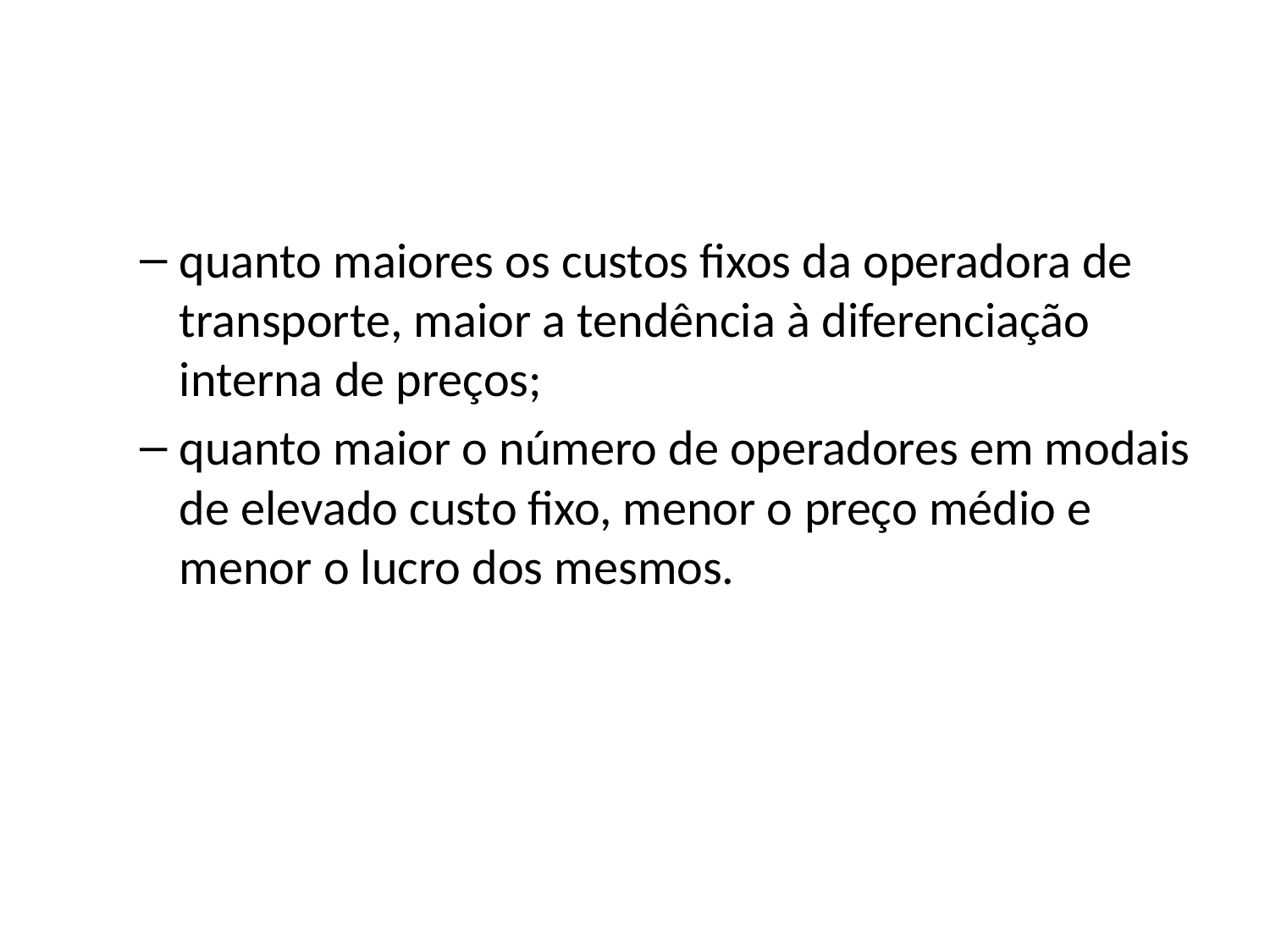

#
quanto maiores os custos fixos da operadora de transporte, maior a tendência à diferenciação interna de preços;
quanto maior o número de operadores em modais de elevado custo fixo, menor o preço médio e menor o lucro dos mesmos.